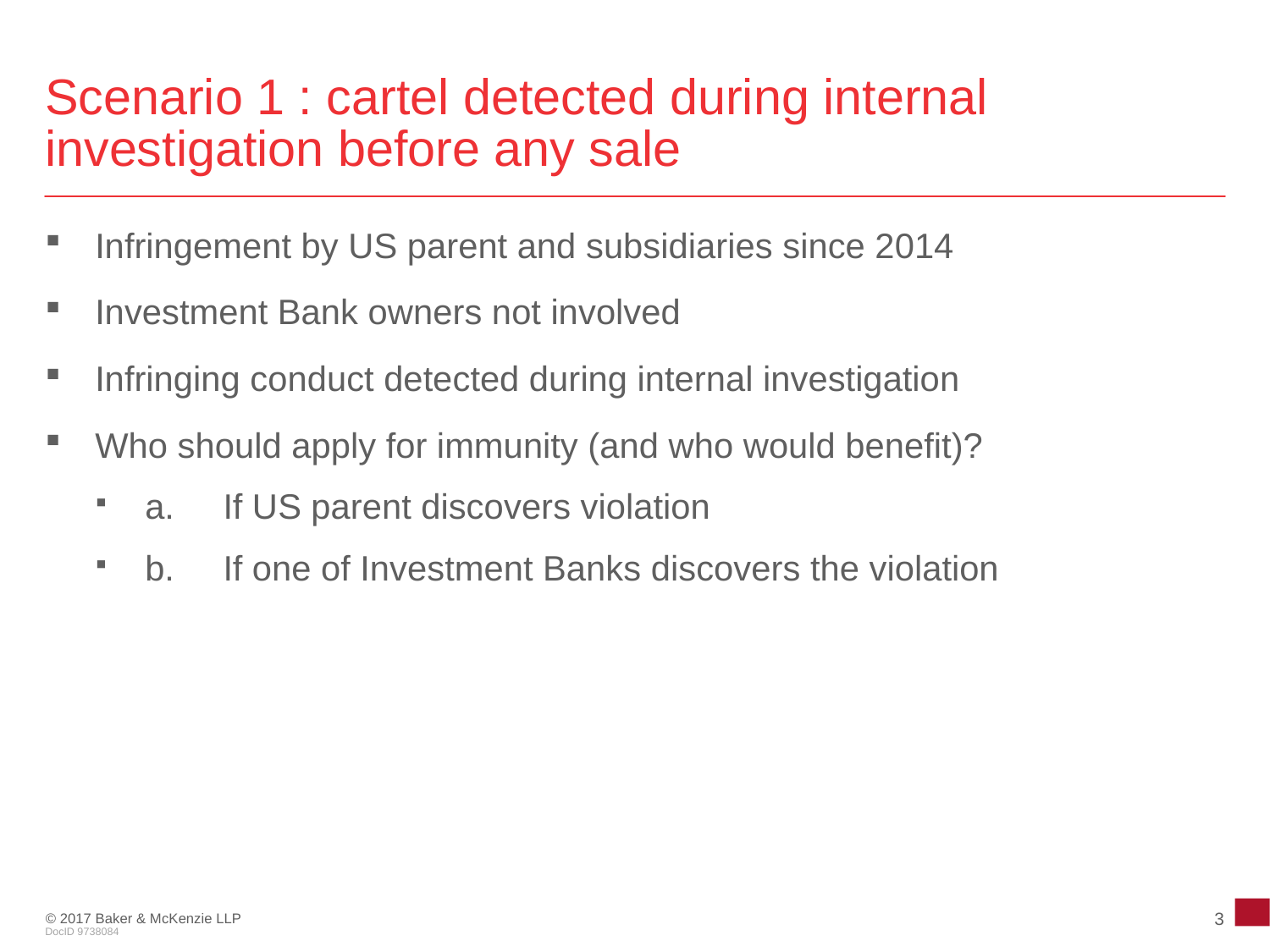

# Scenario 1 : cartel detected during internal investigation before any sale
Infringement by US parent and subsidiaries since 2014
Investment Bank owners not involved
Infringing conduct detected during internal investigation
Who should apply for immunity (and who would benefit)?
a.     If US parent discovers violation
b.     If one of Investment Banks discovers the violation
3